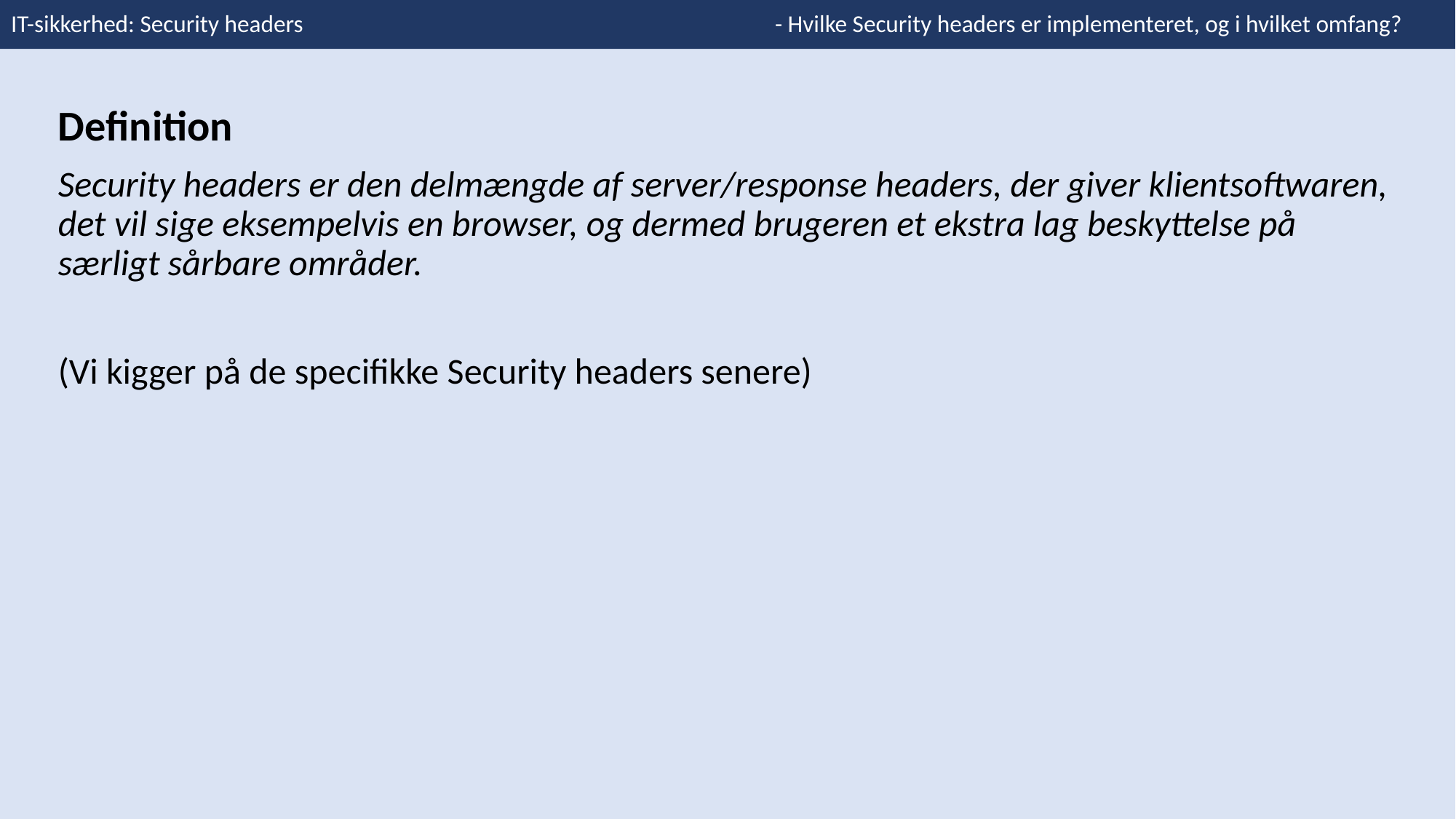

# IT-sikkerhed: Security headers					- Hvilke Security headers er implementeret, og i hvilket omfang?
Definition
Security headers er den delmængde af server/response headers, der giver klientsoftwaren, det vil sige eksempelvis en browser, og dermed brugeren et ekstra lag beskyttelse på særligt sårbare områder.

(Vi kigger på de specifikke Security headers senere)